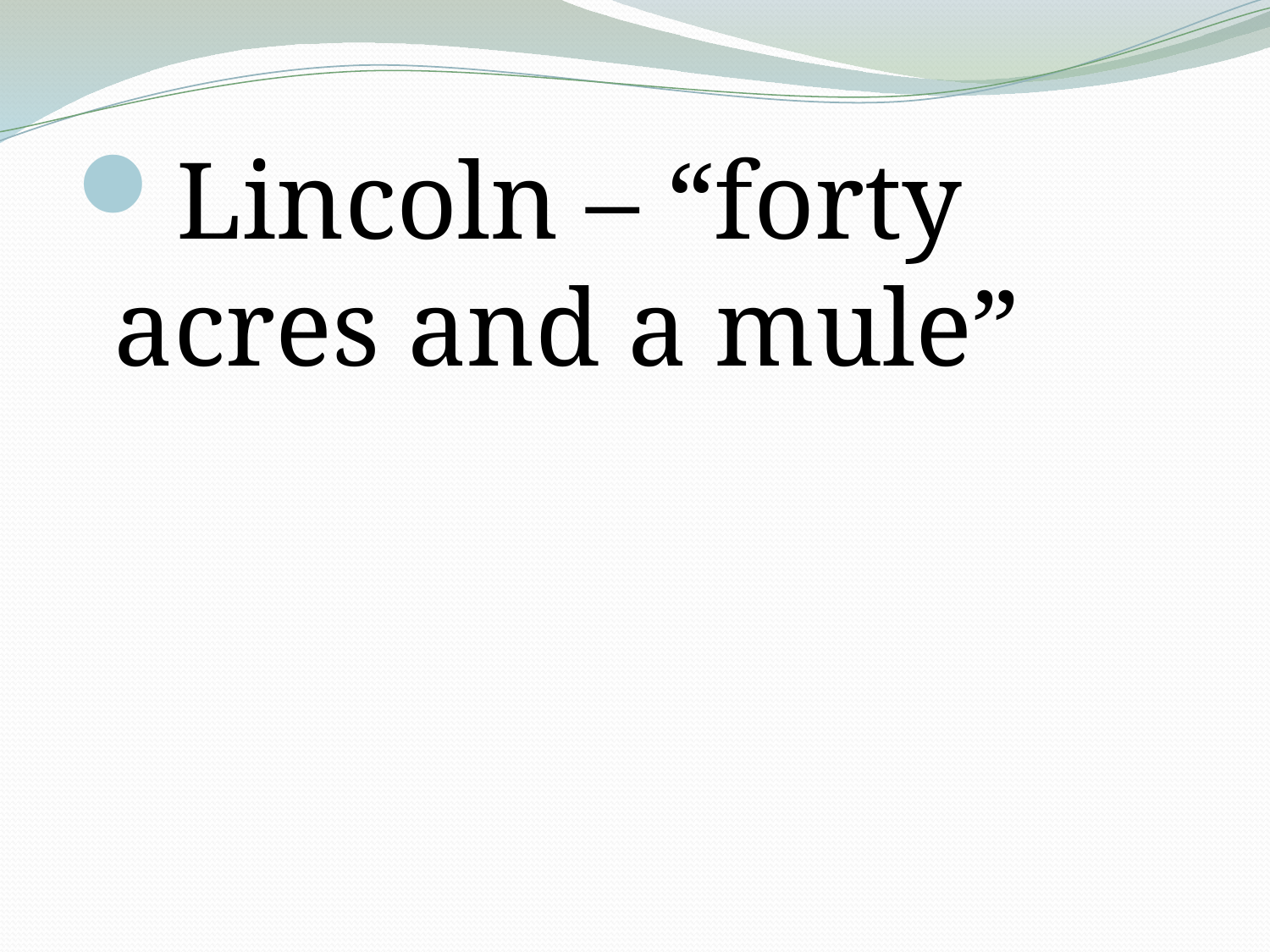

Lincoln – “forty acres and a mule”